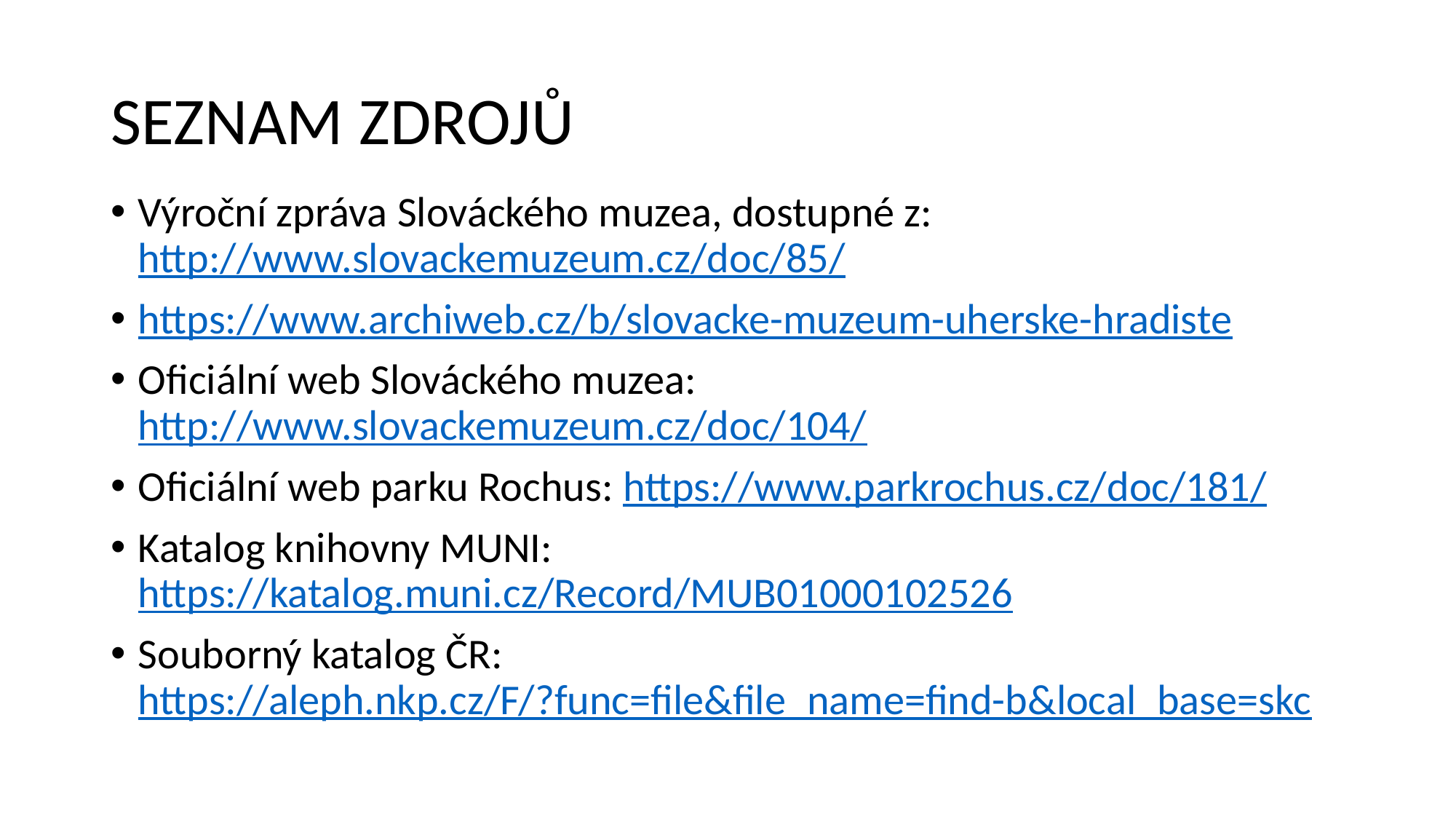

# SEZNAM ZDROJŮ
Výroční zpráva Slováckého muzea, dostupné z: http://www.slovackemuzeum.cz/doc/85/
https://www.archiweb.cz/b/slovacke-muzeum-uherske-hradiste
Oficiální web Slováckého muzea: http://www.slovackemuzeum.cz/doc/104/
Oficiální web parku Rochus: https://www.parkrochus.cz/doc/181/
Katalog knihovny MUNI: https://katalog.muni.cz/Record/MUB01000102526
Souborný katalog ČR: https://aleph.nkp.cz/F/?func=file&file_name=find-b&local_base=skc